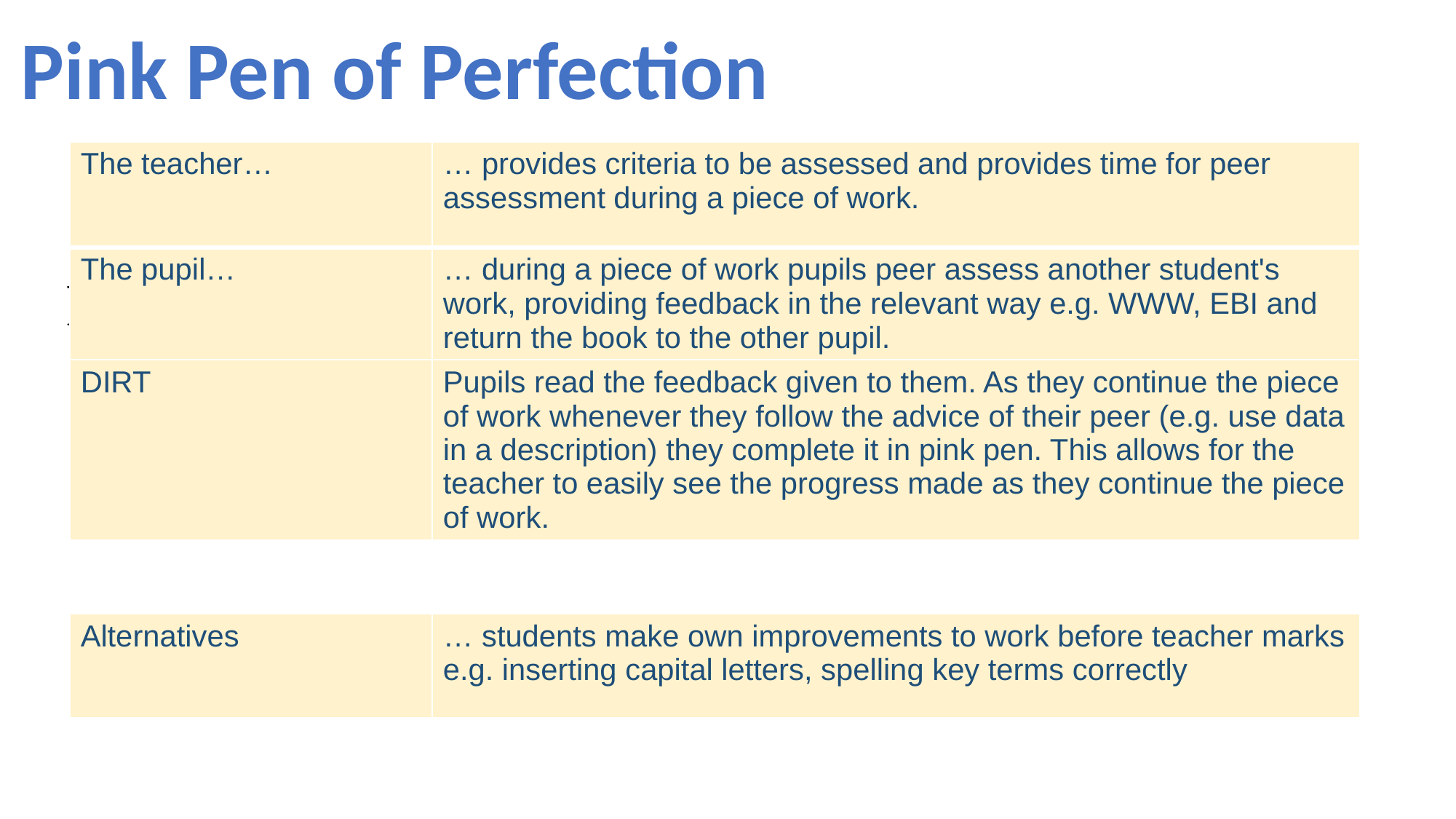

Pink Pen of Perfection
| The teacher… | … provides criteria to be assessed and provides time for peer assessment during a piece of work. |
| --- | --- |
| The pupil… | … during a piece of work pupils peer assess another student's work, providing feedback in the relevant way e.g. WWW, EBI and return the book to the other pupil. |
| DIRT | Pupils read the feedback given to them. As they continue the piece of work whenever they follow the advice of their peer (e.g. use data in a description) they complete it in pink pen. This allows for the teacher to easily see the progress made as they continue the piece of work. |
This approach enables the pupil to reflect on their progress and effort within a lesson.

| Alternatives | … students make own improvements to work before teacher marks e.g. inserting capital letters, spelling key terms correctly |
| --- | --- |